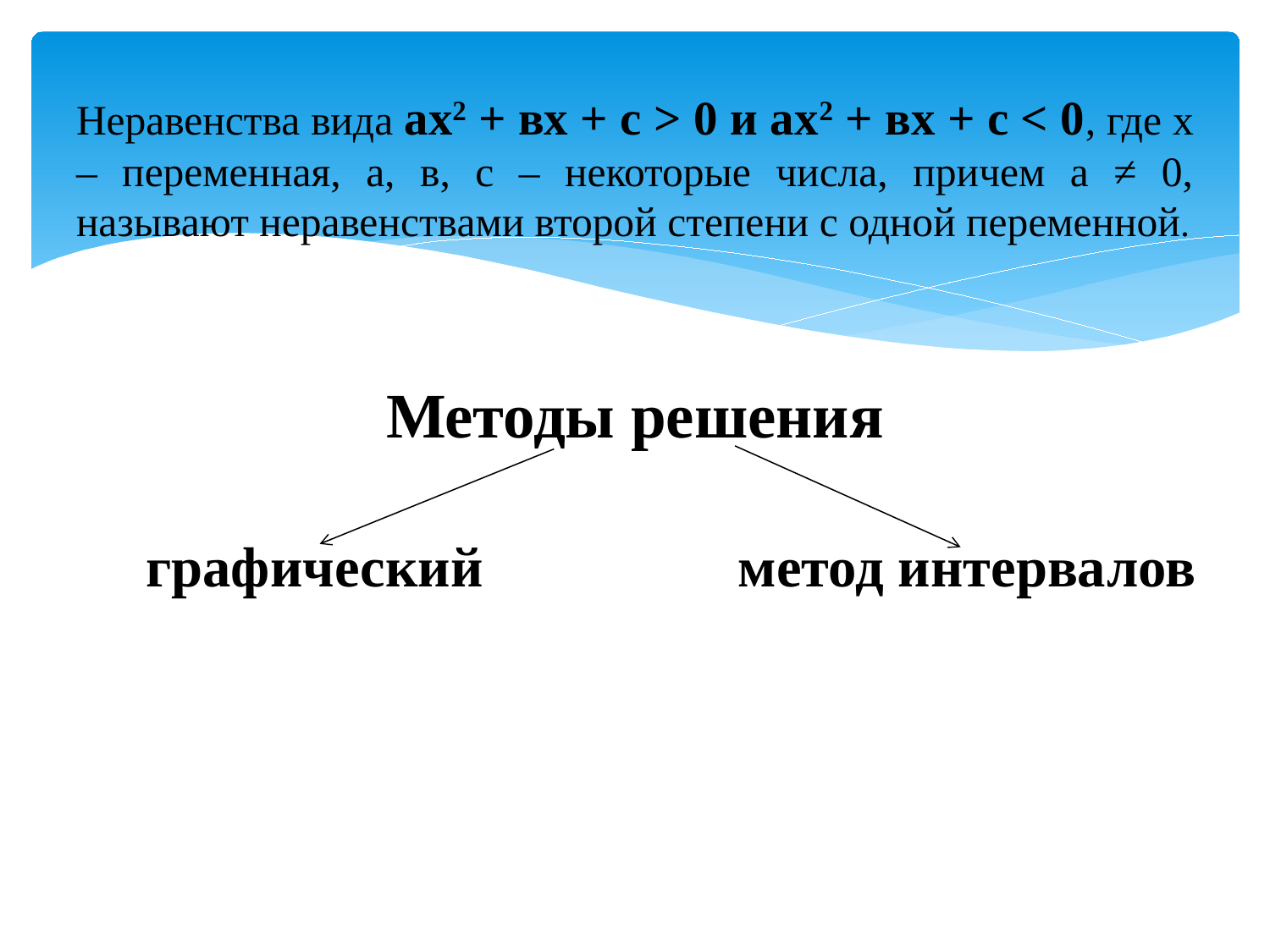

# Неравенства вида ах2 + вх + с > 0 и ах2 + вх + с < 0, где х – переменная, а, в, с – некоторые числа, причем а ≠ 0, называют неравенствами второй степени с одной переменной.

Методы решения

        графический                  метод интервалов